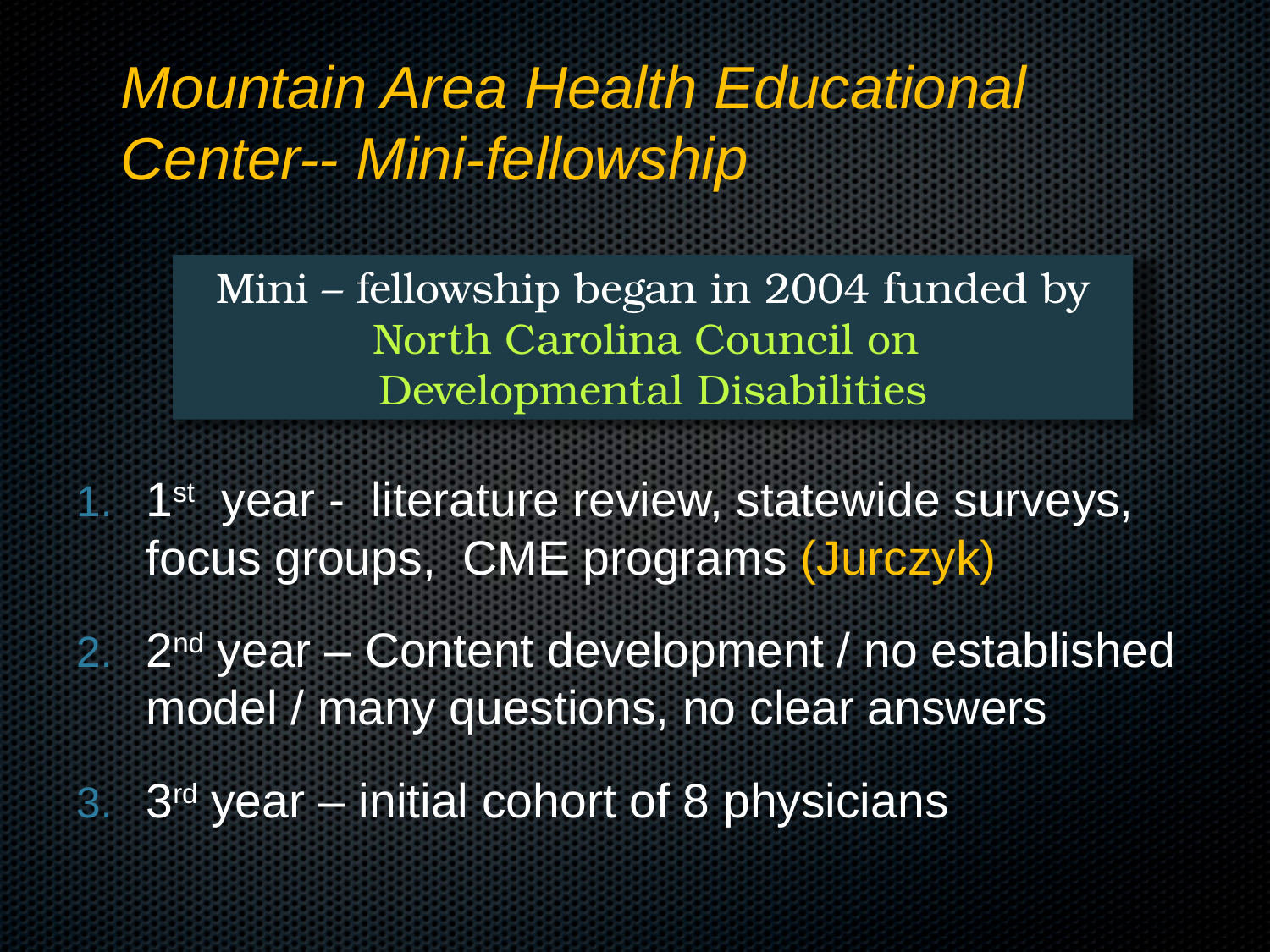

# Mountain Area Health Educational Center-- Mini-fellowship
Mini – fellowship began in 2004 funded by North Carolina Council on
Developmental Disabilities
1st  year -  literature review, statewide surveys, focus groups,  CME programs (Jurczyk)
2nd year – Content development / no established model / many questions, no clear answers
3rd year – initial cohort of 8 physicians